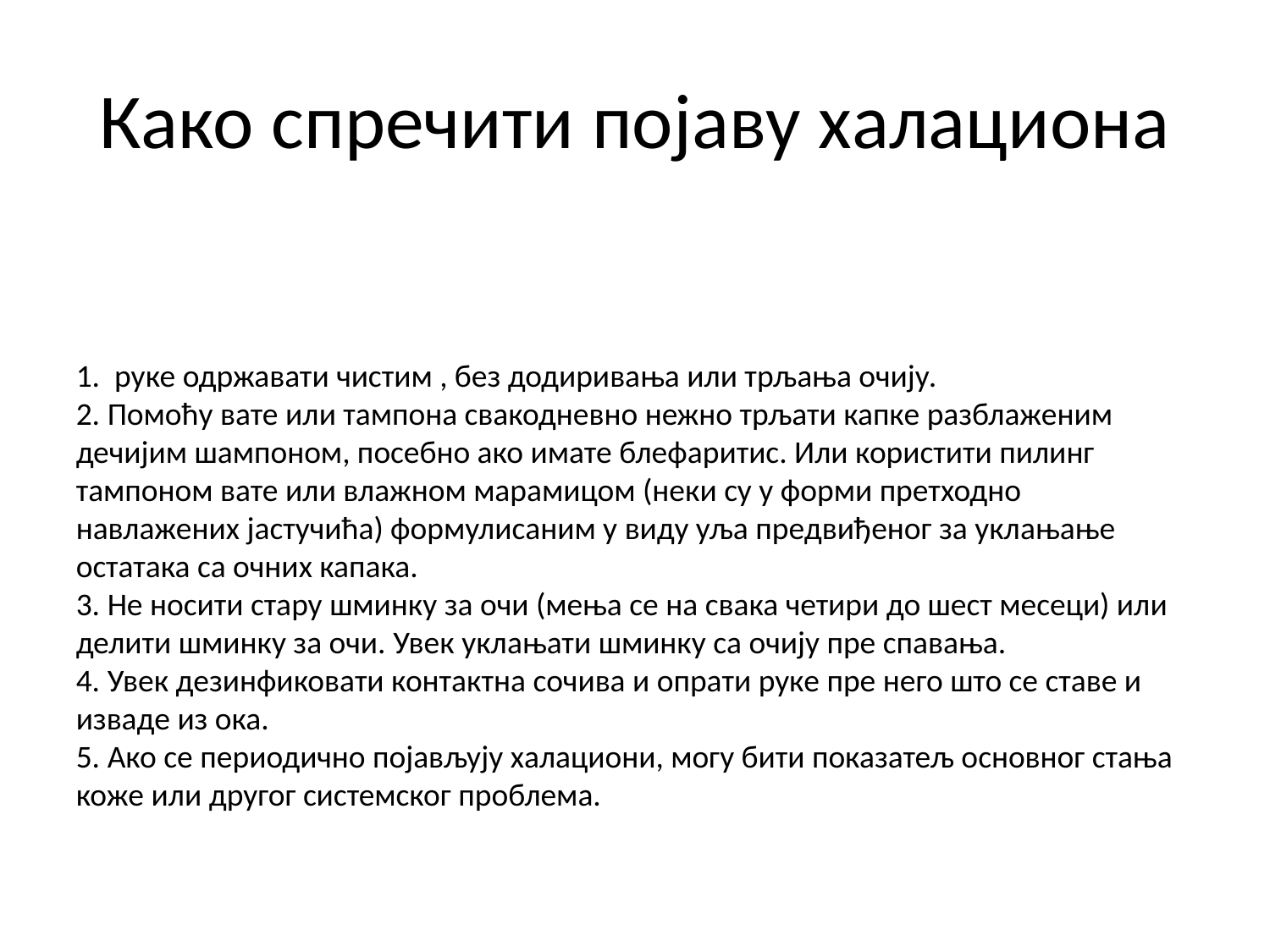

# Како спречити појаву халациона
1.  руке одржавати чистим , без додиривања или трљања очију.
2. Помоћу вате или тампона свакодневно нежно трљати капке разблаженим дечијим шампоном, посебно ако имате блефаритис. Или користити пилинг тампоном вате или влажном марамицом (неки су у форми претходно навлажених јастучића) формулисаним у виду уља предвиђеног за уклањање остатака са очних капака.
3. Не носити стару шминку за очи (мења се на свака четири до шест месеци) или делити шминку за очи. Увек уклањати шминку са очију пре спавања.
4. Увек дезинфиковати контактна сочива и опрати руке пре него што се ставе и изваде из ока.
5. Ако се периодично појављују халациони, могу бити показатељ основног стања коже или другог системског проблема.